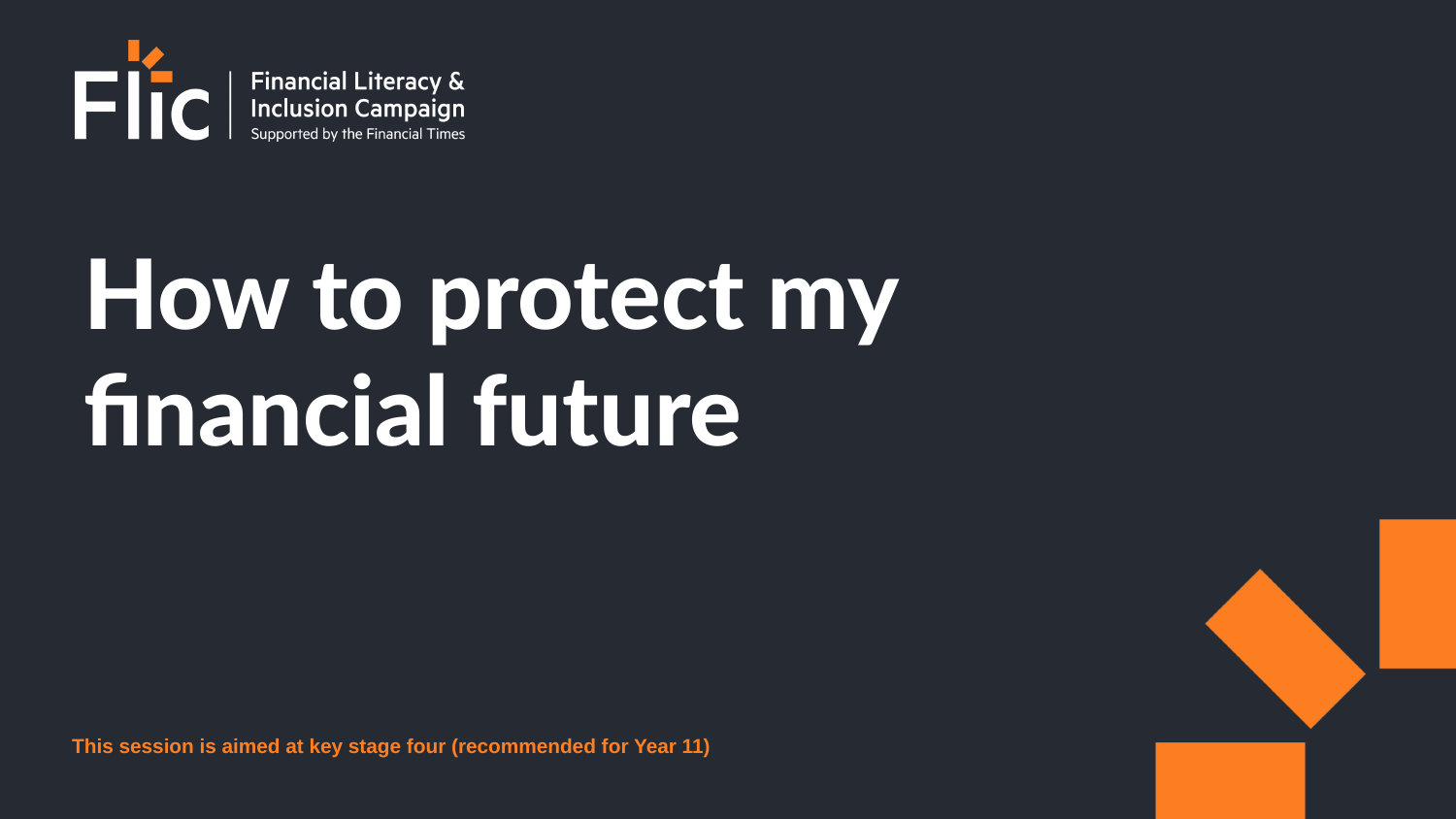

How to protect my financial future
This session is aimed at key stage four (recommended for Year 11)